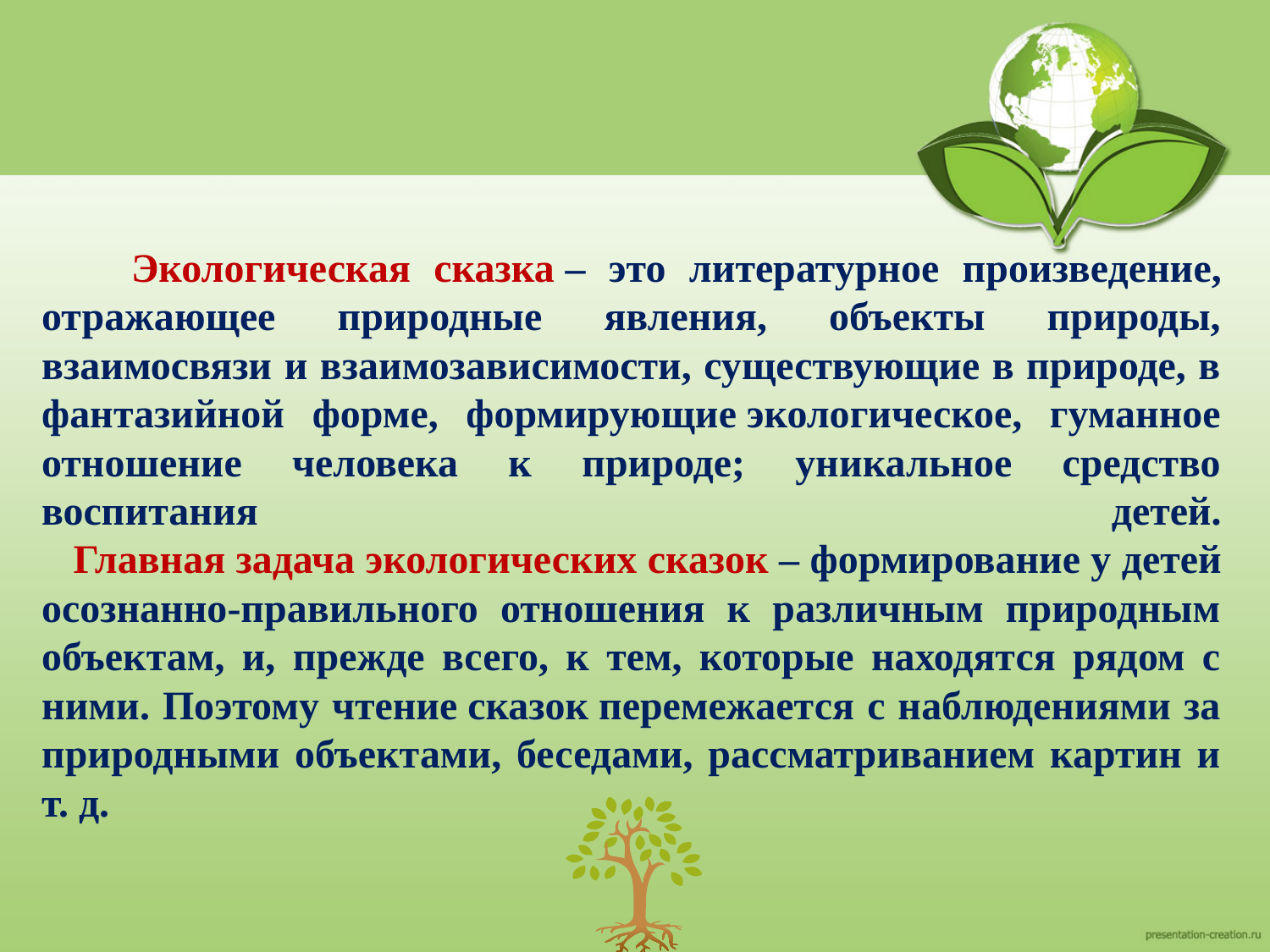

# Экологическая сказка – это литературное произведение, отражающее природные явления, объекты природы, взаимосвязи и взаимозависимости, существующие в природе, в фантазийной форме, формирующие экологическое, гуманное отношение человека к природе; уникальное средство воспитания детей. Главная задача экологических сказок – формирование у детей осознанно-правильного отношения к различным природным объектам, и, прежде всего, к тем, которые находятся рядом с ними. Поэтому чтение сказок перемежается с наблюдениями за природными объектами, беседами, рассматриванием картин и т. д.